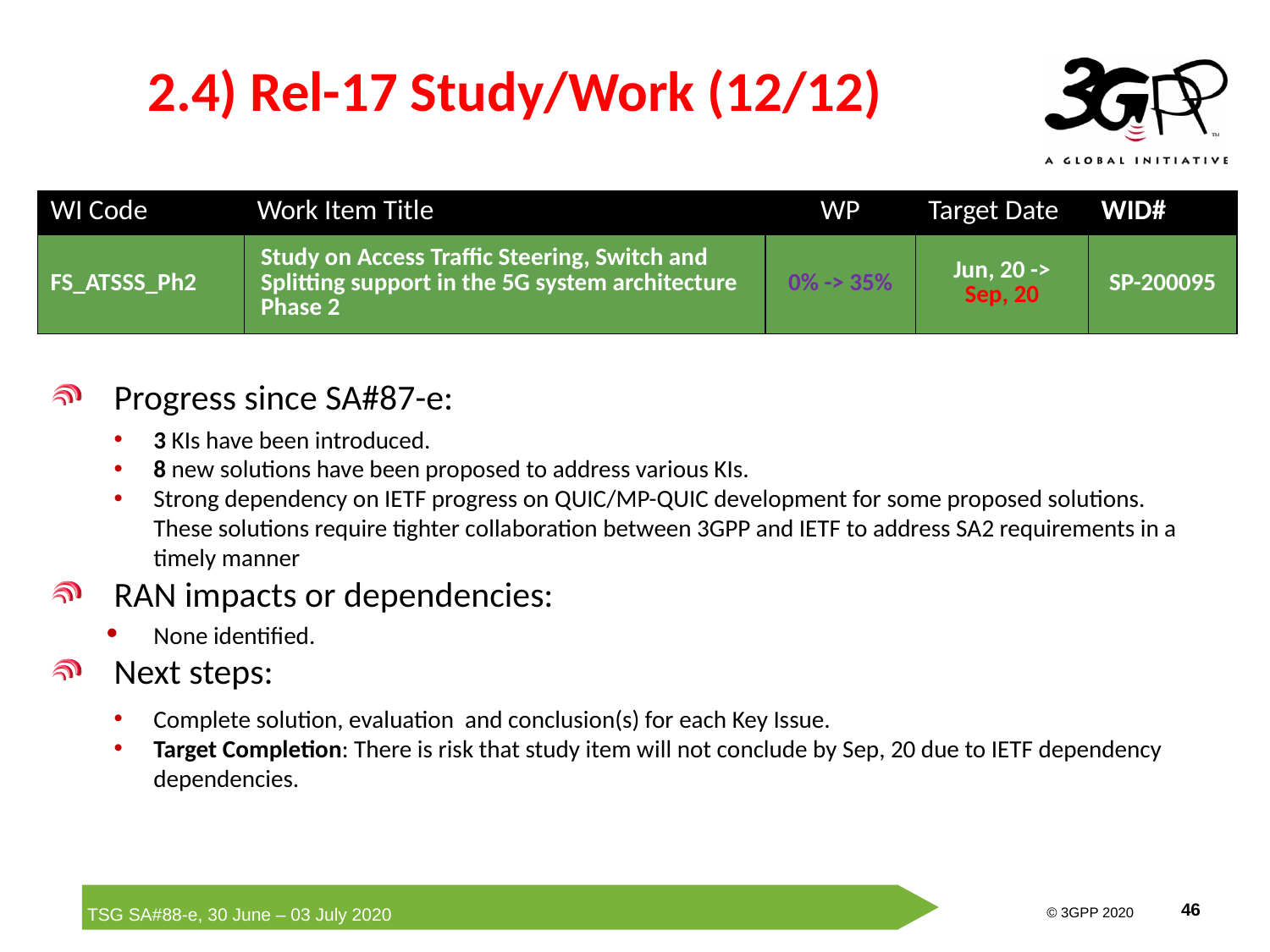

# 2.4) Rel-17 Study/Work (12/12)
| WI Code | Work Item Title | WP | Target Date | WID# |
| --- | --- | --- | --- | --- |
| FS\_ATSSS\_Ph2 | Study on Access Traffic Steering, Switch and Splitting support in the 5G system architecture Phase 2 | 0% -> 35% | Jun, 20 -> Sep, 20 | SP-200095 |
Progress since SA#87-e:
3 KIs have been introduced.
8 new solutions have been proposed to address various KIs.
Strong dependency on IETF progress on QUIC/MP-QUIC development for some proposed solutions. These solutions require tighter collaboration between 3GPP and IETF to address SA2 requirements in a timely manner
RAN impacts or dependencies:
None identified.
Next steps:
Complete solution, evaluation  and conclusion(s) for each Key Issue.
Target Completion: There is risk that study item will not conclude by Sep, 20 due to IETF dependency dependencies.